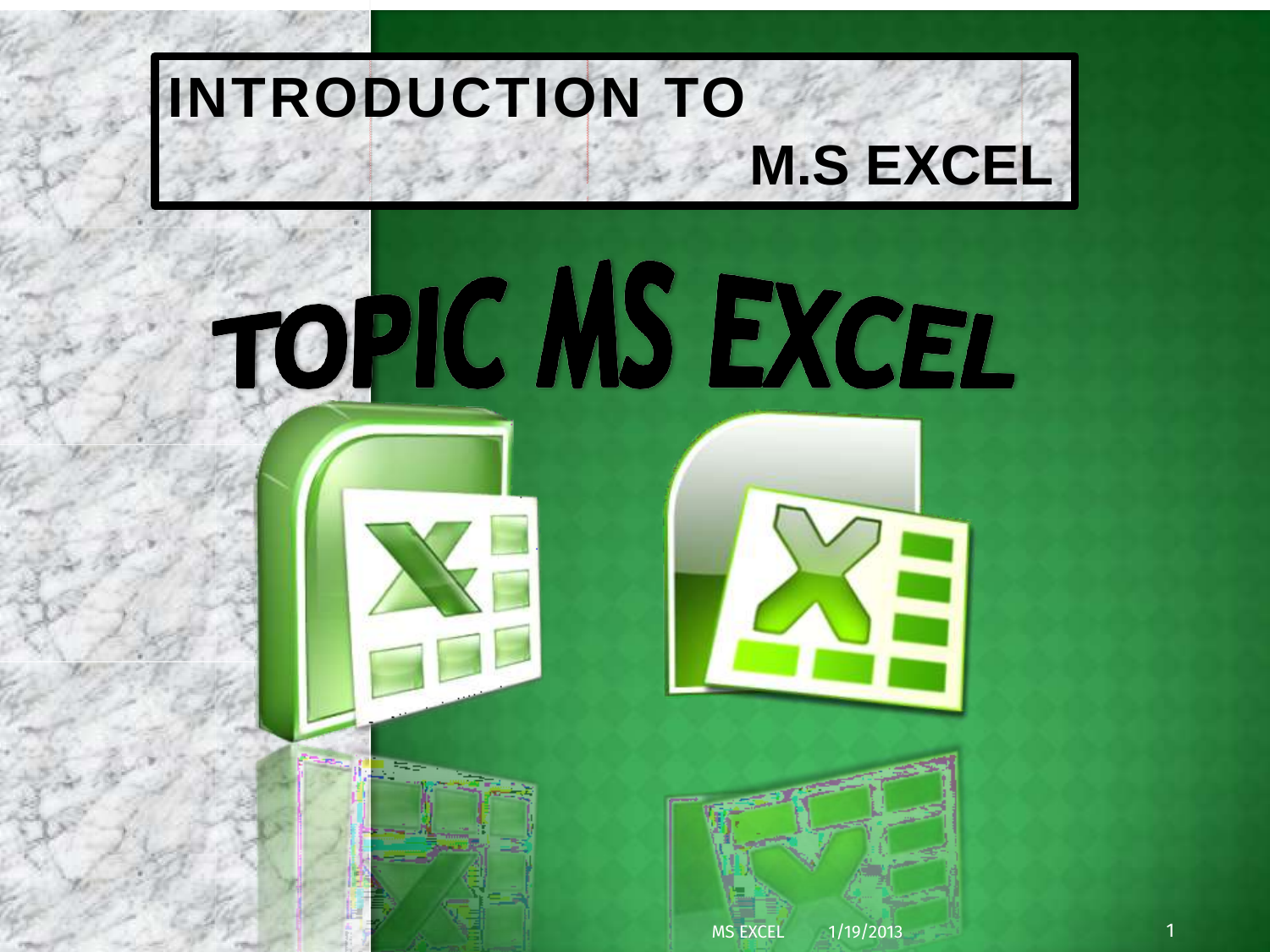

# INTRODUCTION TO
M.S EXCEL

1
1/19/2013
MS EXCEL